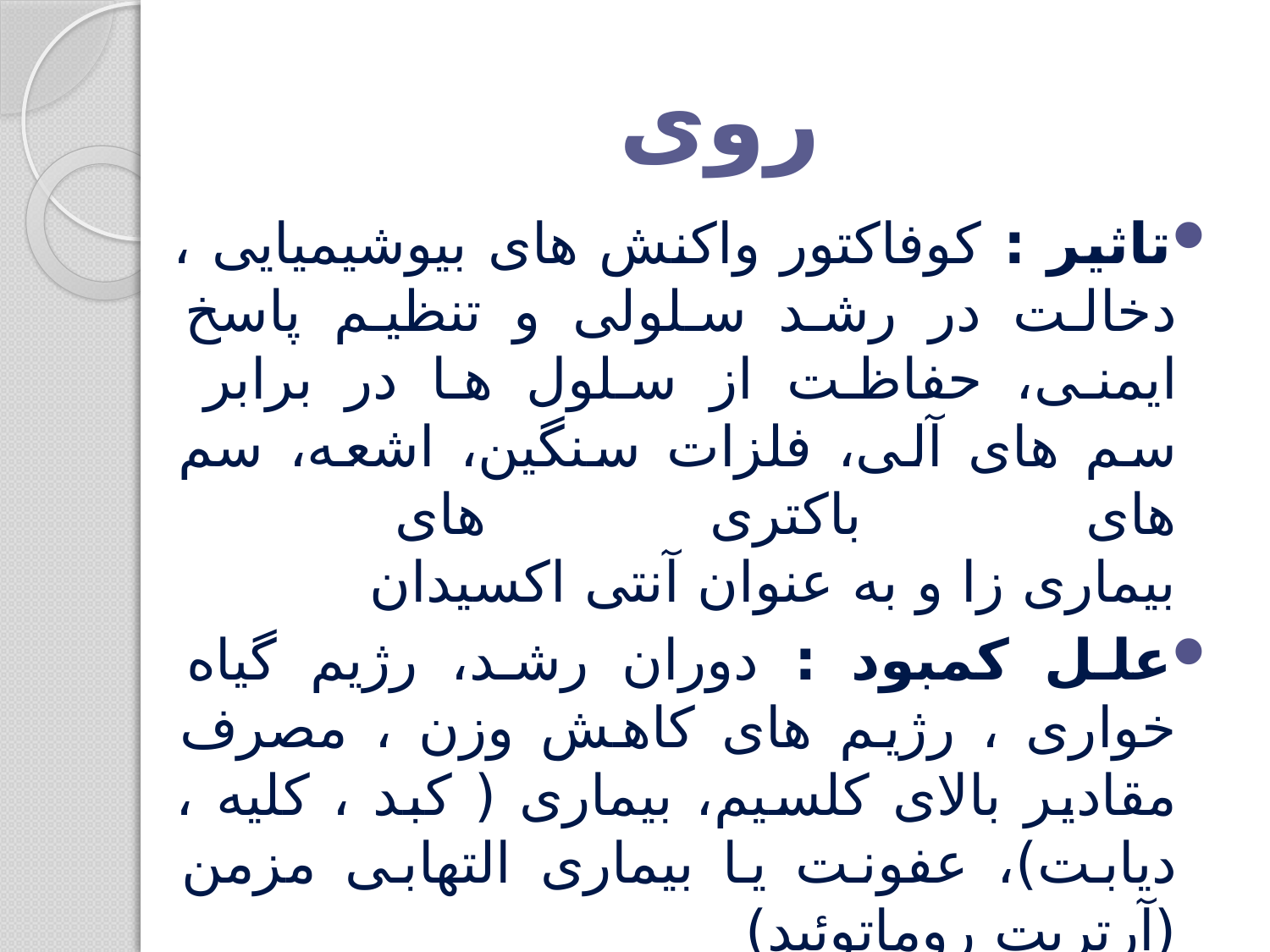

# روی
تاثیر : کوفاکتور واکنش های بیوشیمیایی ، دخالت در رشد سلولی و تنظیم پاسخ ایمنی، حفاظت از سلول ها در برابر
سم های آلی، فلزات سنگین، اشعه، سم های باکتری های
بیماری زا و به عنوان آنتی اکسیدان
علل کمبود : دوران رشد، رژیم گیاه خواری ، رژیم های کاهش وزن ، مصرف مقادیر بالای کلسیم، بیماری ( کبد ، کلیه ، دیابت)، عفونت یا بیماری التهابی مزمن (آرتریت روماتوئید)